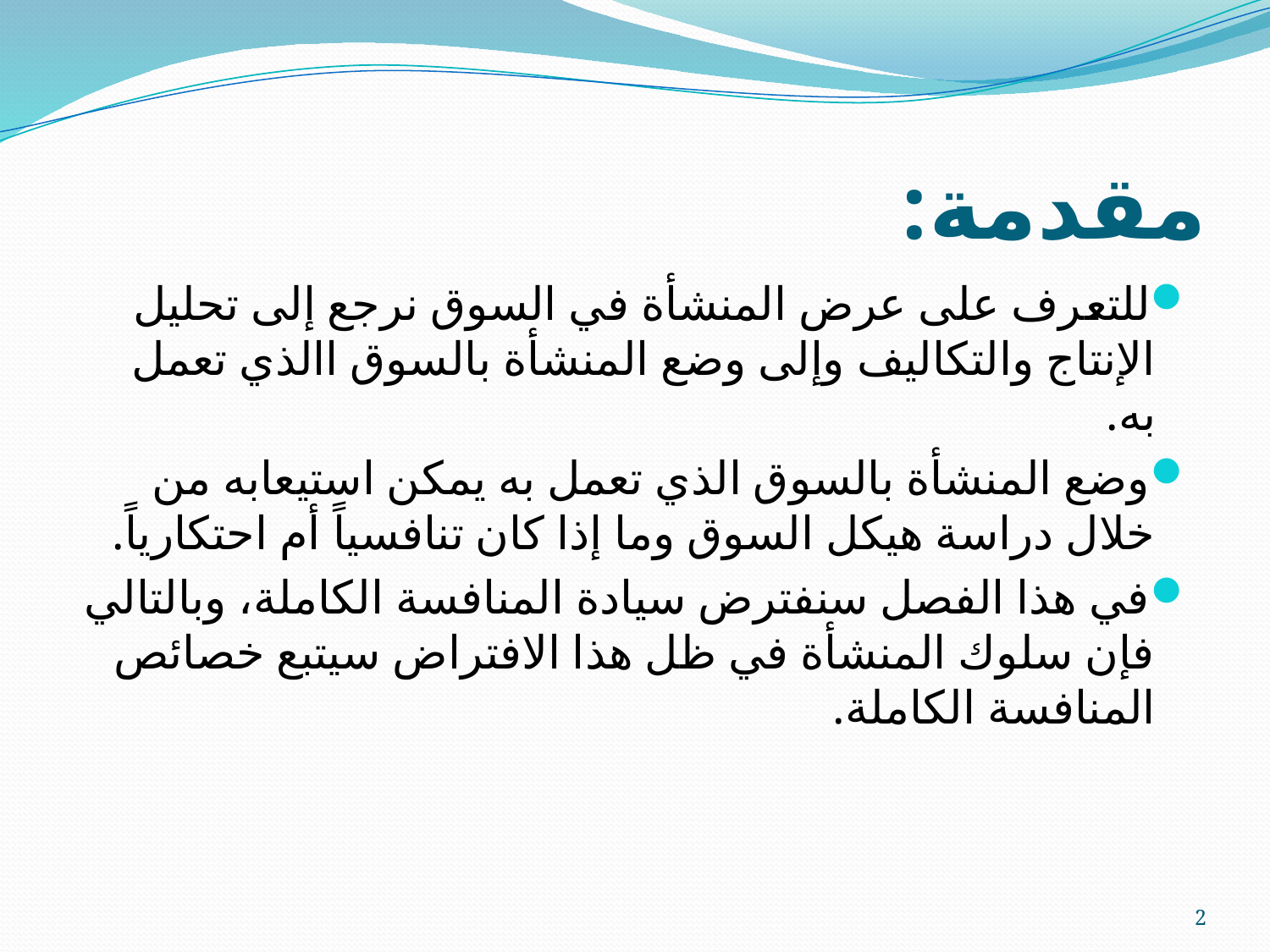

# مقدمة:
للتعرف على عرض المنشأة في السوق نرجع إلى تحليل الإنتاج والتكاليف وإلى وضع المنشأة بالسوق االذي تعمل به.
وضع المنشأة بالسوق الذي تعمل به يمكن استيعابه من خلال دراسة هيكل السوق وما إذا كان تنافسياً أم احتكارياً.
في هذا الفصل سنفترض سيادة المنافسة الكاملة، وبالتالي فإن سلوك المنشأة في ظل هذا الافتراض سيتبع خصائص المنافسة الكاملة.
2